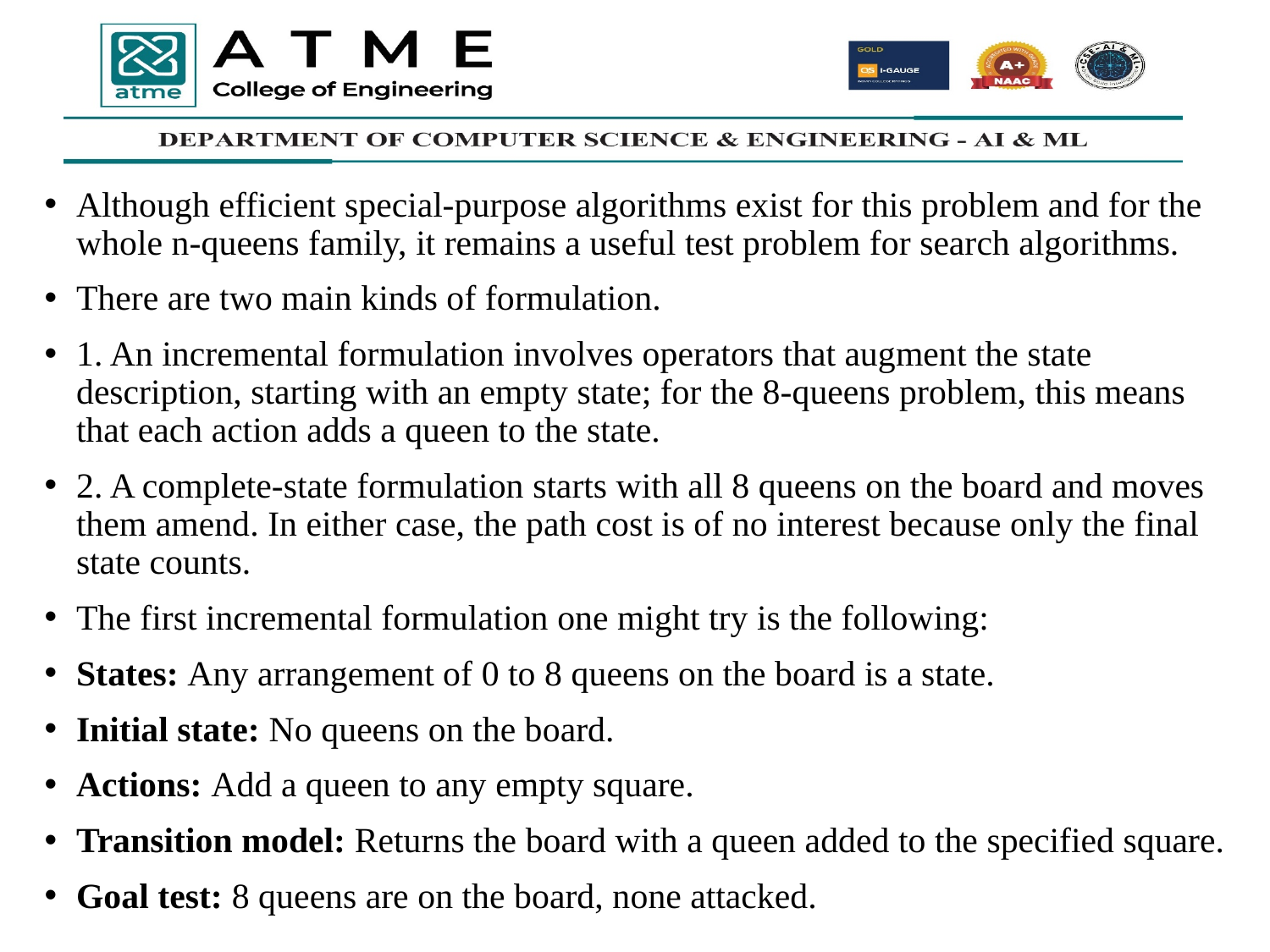

Although efficient special-purpose algorithms exist for this problem and for the whole n-queens family, it remains a useful test problem for search algorithms.
There are two main kinds of formulation.
1. An incremental formulation involves operators that augment the state description, starting with an empty state; for the 8-queens problem, this means that each action adds a queen to the state.
2. A complete-state formulation starts with all 8 queens on the board and moves them amend. In either case, the path cost is of no interest because only the final state counts.
The first incremental formulation one might try is the following:
States: Any arrangement of 0 to 8 queens on the board is a state.
Initial state: No queens on the board.
Actions: Add a queen to any empty square.
Transition model: Returns the board with a queen added to the specified square.
Goal test: 8 queens are on the board, none attacked.